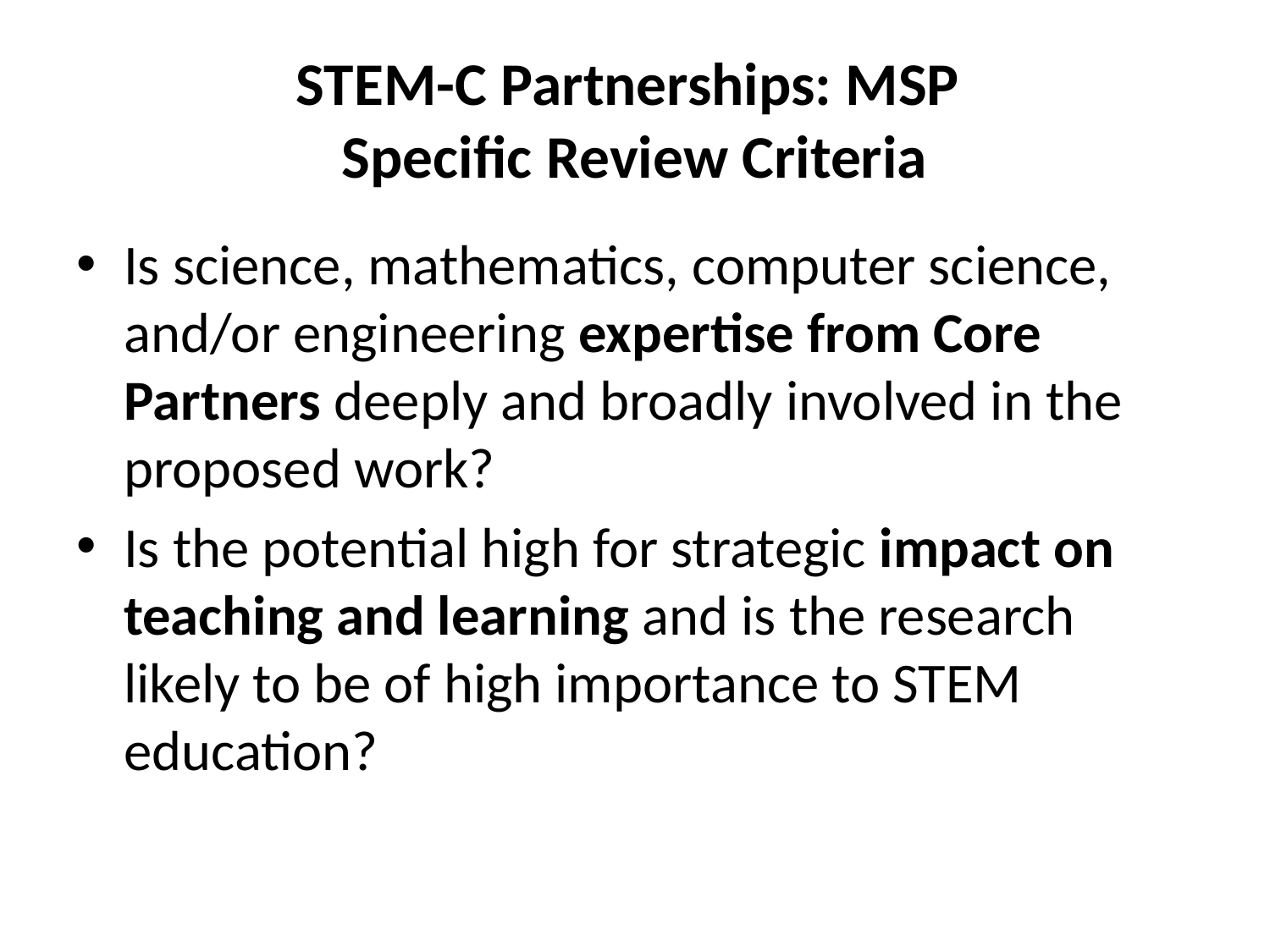

# STEM-C Partnerships: MSP Specific Review Criteria
Is science, mathematics, computer science, and/or engineering expertise from Core Partners deeply and broadly involved in the proposed work?
Is the potential high for strategic impact on teaching and learning and is the research likely to be of high importance to STEM education?